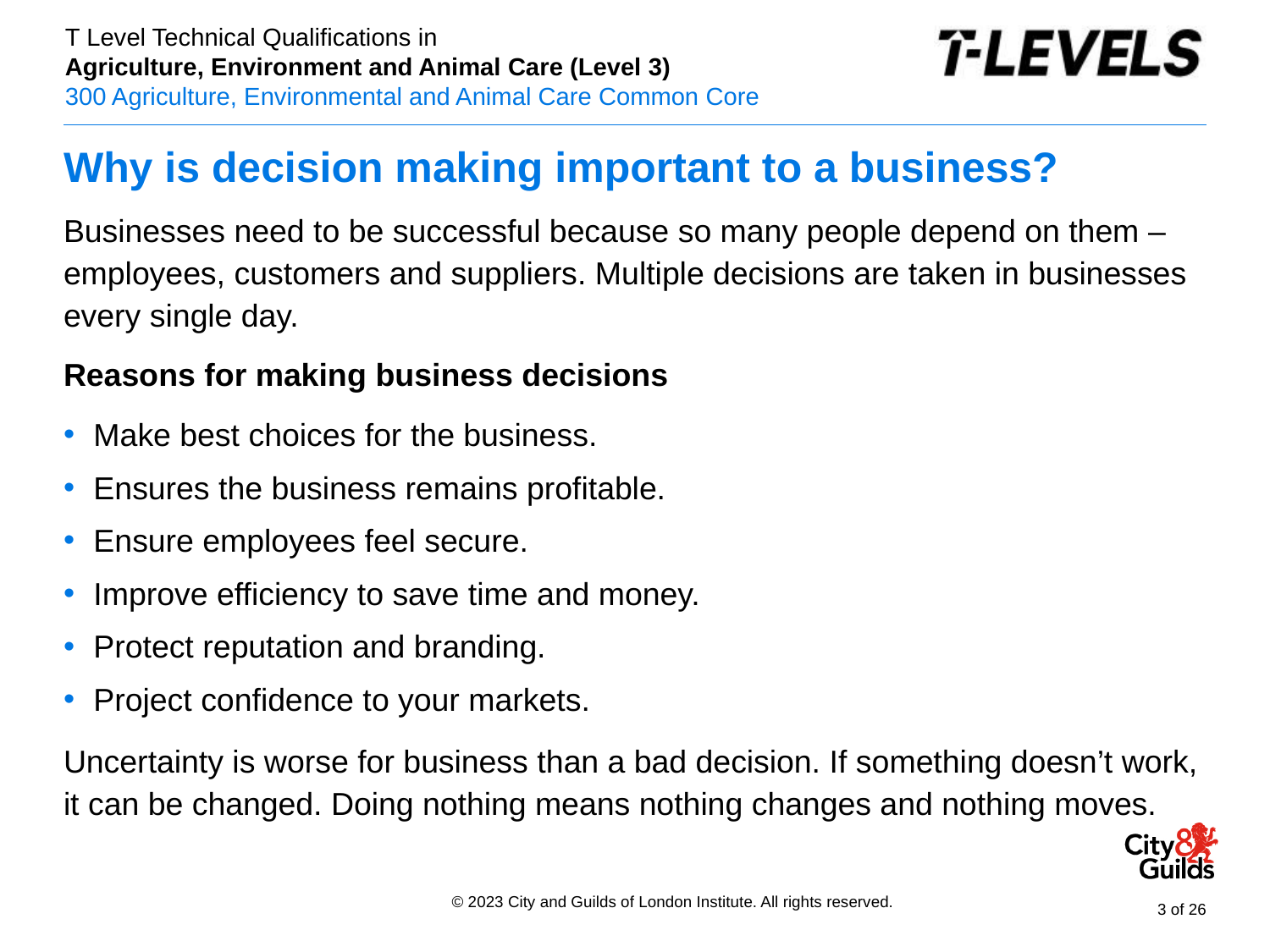

# Why is decision making important to a business?
Businesses need to be successful because so many people depend on them – employees, customers and suppliers. Multiple decisions are taken in businesses every single day.
Reasons for making business decisions
Make best choices for the business.
Ensures the business remains profitable.
Ensure employees feel secure.
Improve efficiency to save time and money.
Protect reputation and branding.
Project confidence to your markets.
Uncertainty is worse for business than a bad decision. If something doesn’t work, it can be changed. Doing nothing means nothing changes and nothing moves.